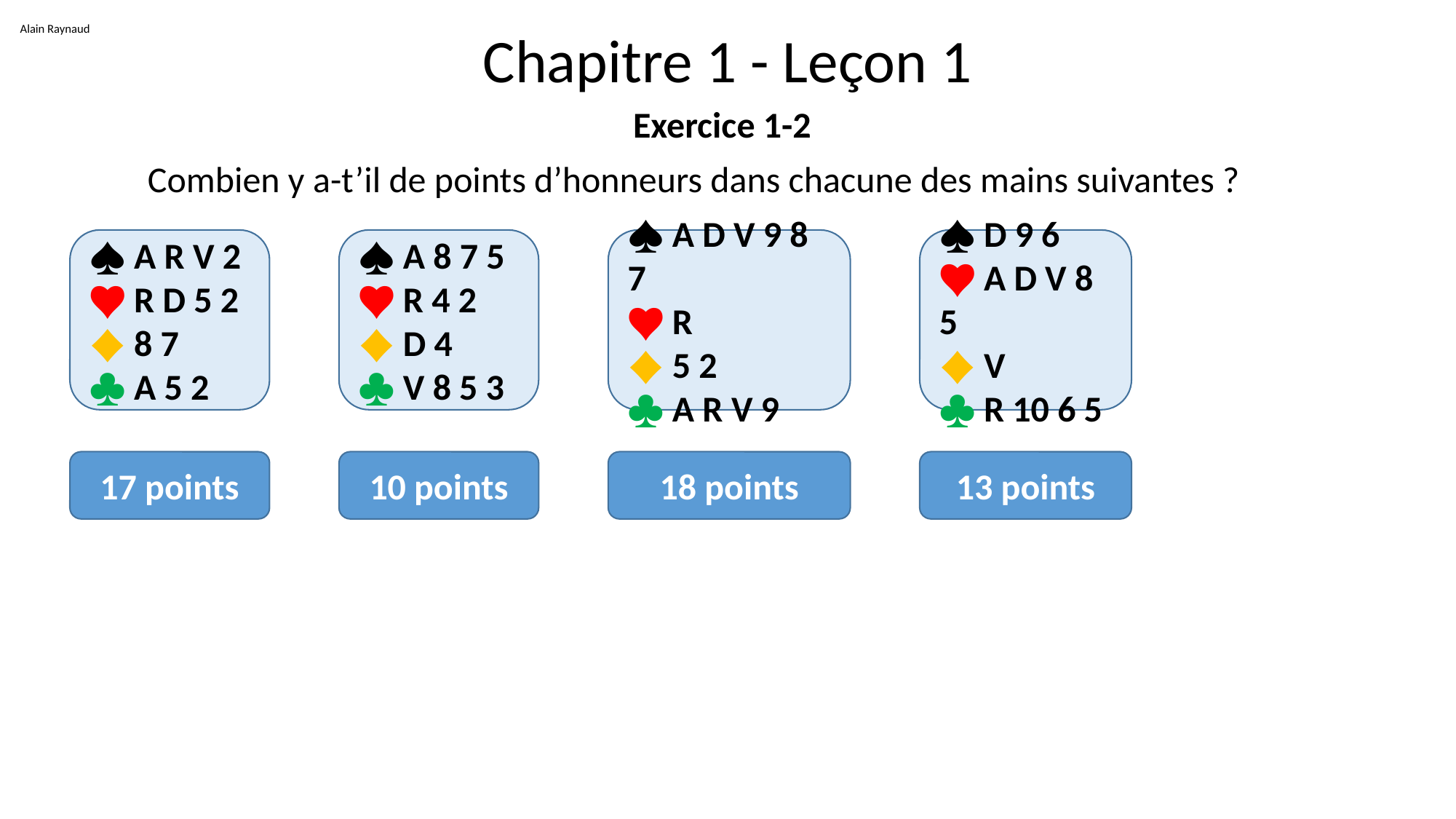

Alain Raynaud
# Chapitre 1 - Leçon 1
Exercice 1-2
	Combien y a-t’il de points d’honneurs dans chacune des mains suivantes ?
♠ D 9 6
♥ A D V 8 5
♦ V
♣ R 10 6 5
♠ A 8 7 5
♥ R 4 2
♦ D 4
♣ V 8 5 3
♠ A D V 9 8 7
♥ R
♦ 5 2
♣ A R V 9
♠ A R V 2
♥ R D 5 2
♦ 8 7
♣ A 5 2
17 points
10 points
18 points
13 points